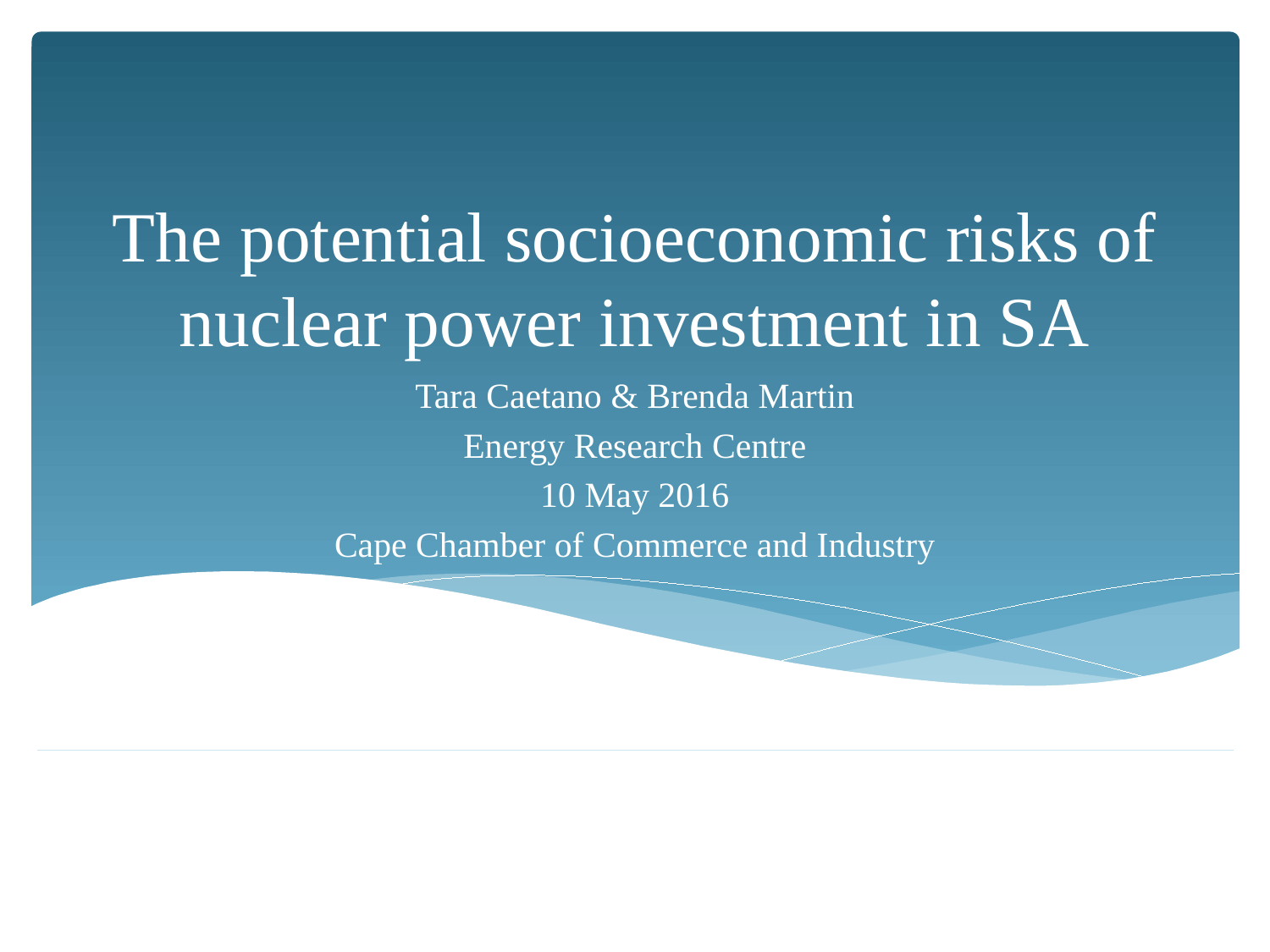

# The potential socioeconomic risks of nuclear power investment in SA
Tara Caetano & Brenda Martin
Energy Research Centre
10 May 2016
Cape Chamber of Commerce and Industry